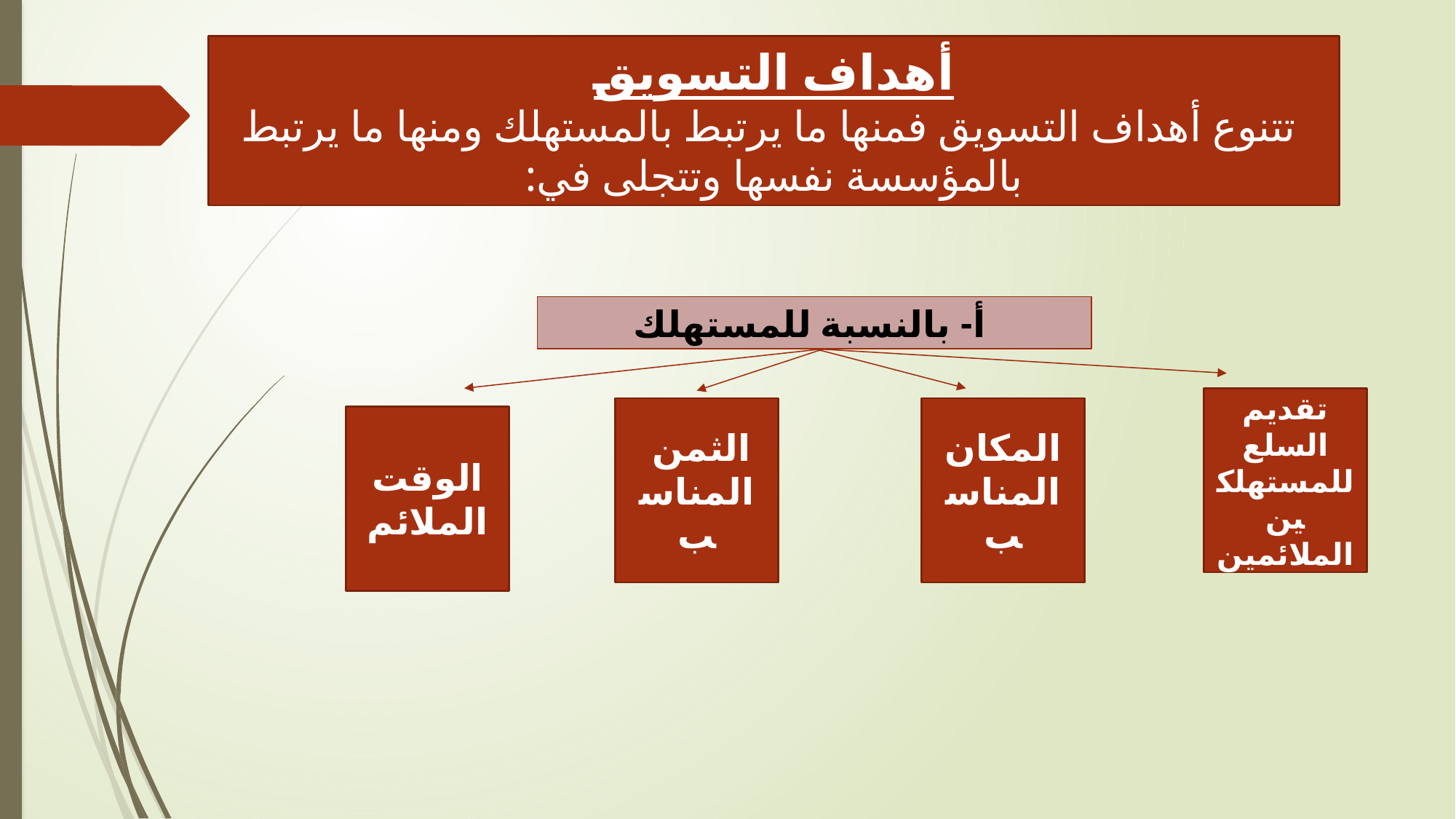

# أهداف التسويق تتنوع أهداف التسويق فمنها ما يرتبط بالمستهلك ومنها ما يرتبط بالمؤسسة نفسها وتتجلى في:

أ- بالنسبة للمستهلك
تقديم السلع للمستهلكين الملائمين
المكان المناسب
 الثمن المناسب
الوقت الملائم